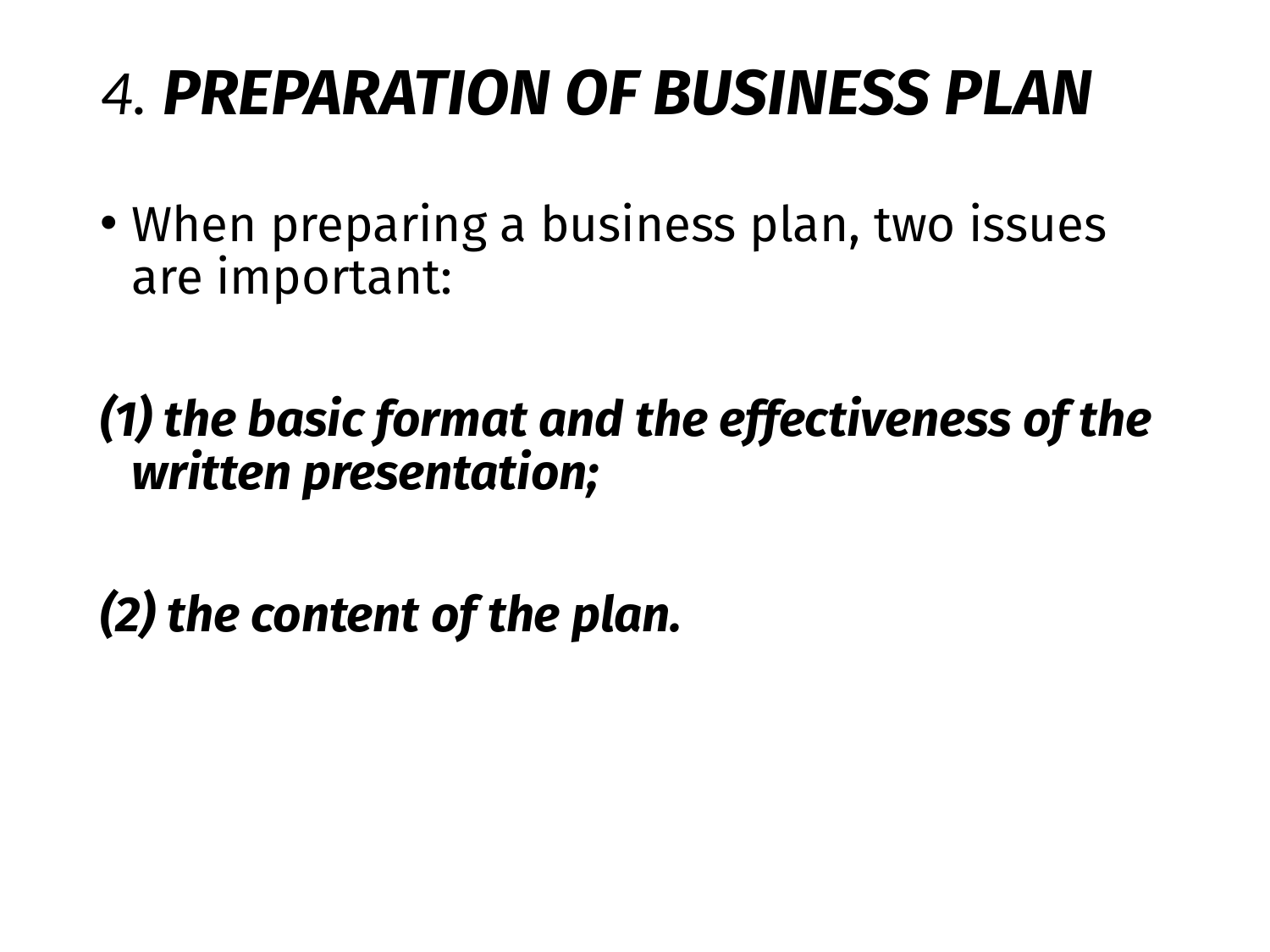

# 4. PREPARATION OF BUSINESS PLAN
When preparing a business plan, two issues are important:

(1) the basic format and the effectiveness of the written presentation;

(2) the content of the plan.